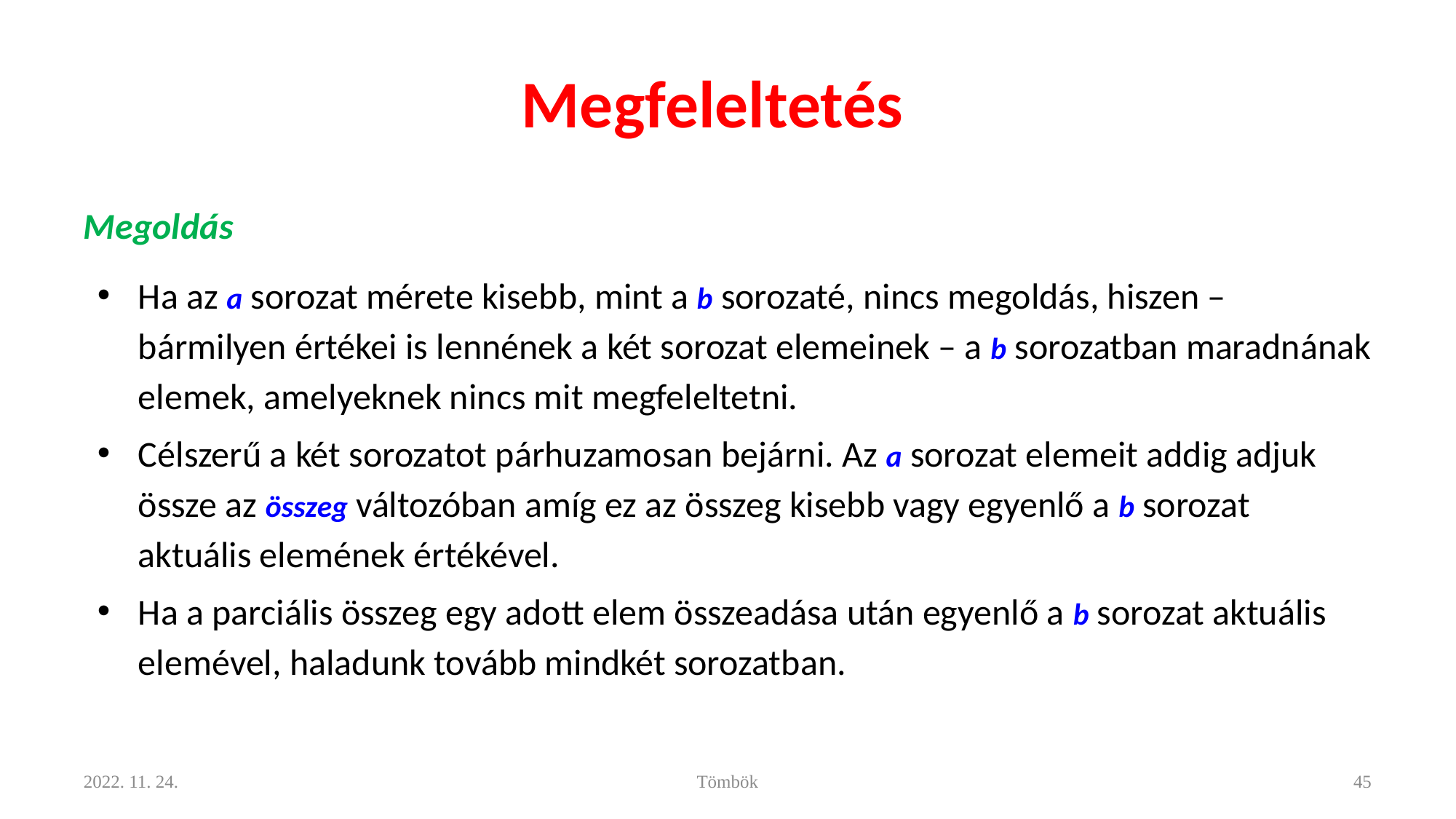

# Megfeleltetés
Megoldás
Ha az a sorozat mérete kisebb, mint a b sorozaté, nincs megoldás, hiszen – bármilyen értékei is lennének a két sorozat elemeinek – a b sorozatban maradnának elemek, amelyeknek nincs mit megfeleltetni.
Célszerű a két sorozatot párhuzamosan bejárni. Az a sorozat elemeit addig adjuk össze az összeg változóban amíg ez az összeg kisebb vagy egyenlő a b sorozat aktuális elemének értékével.
Ha a parciális összeg egy adott elem összeadása után egyenlő a b sorozat aktuális elemével, haladunk tovább mindkét sorozatban.
2022. 11. 24.
Tömbök
45